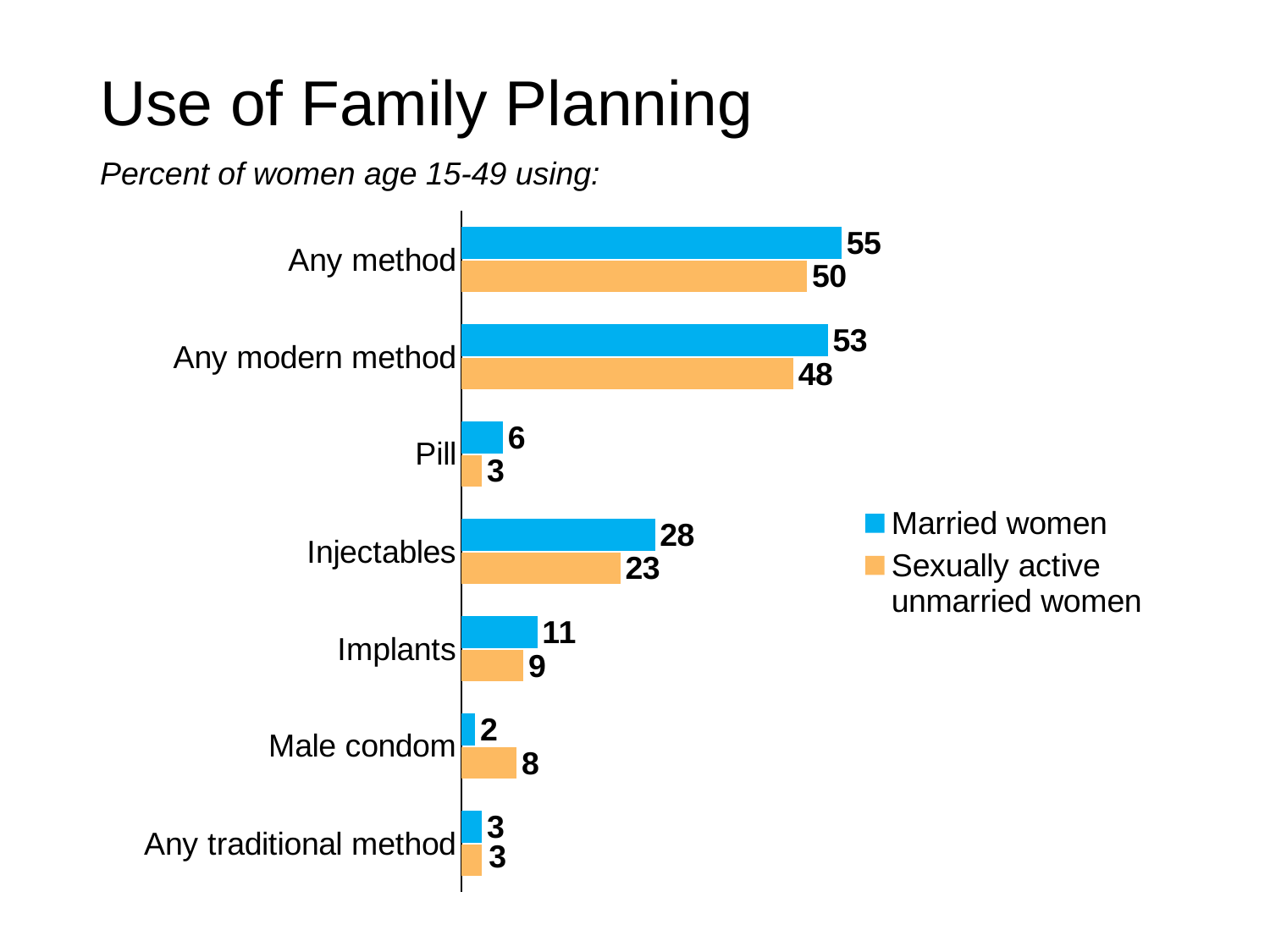

# Use of Family Planning
Percent of women age 15-49 using:

### Chart

| Category | Sexually active
unmarried women | Married women |
|---|---|---|
| Any traditional method | 3.0 | 3.0 |
| Male condom | 8.0 | 2.0 |
| Implants | 9.0 | 11.0 |
| Injectables | 23.0 | 28.0 |
| Pill | 3.0 | 6.0 |
| Any modern method | 48.0 | 53.0 |
| Any method | 50.0 | 55.0 |